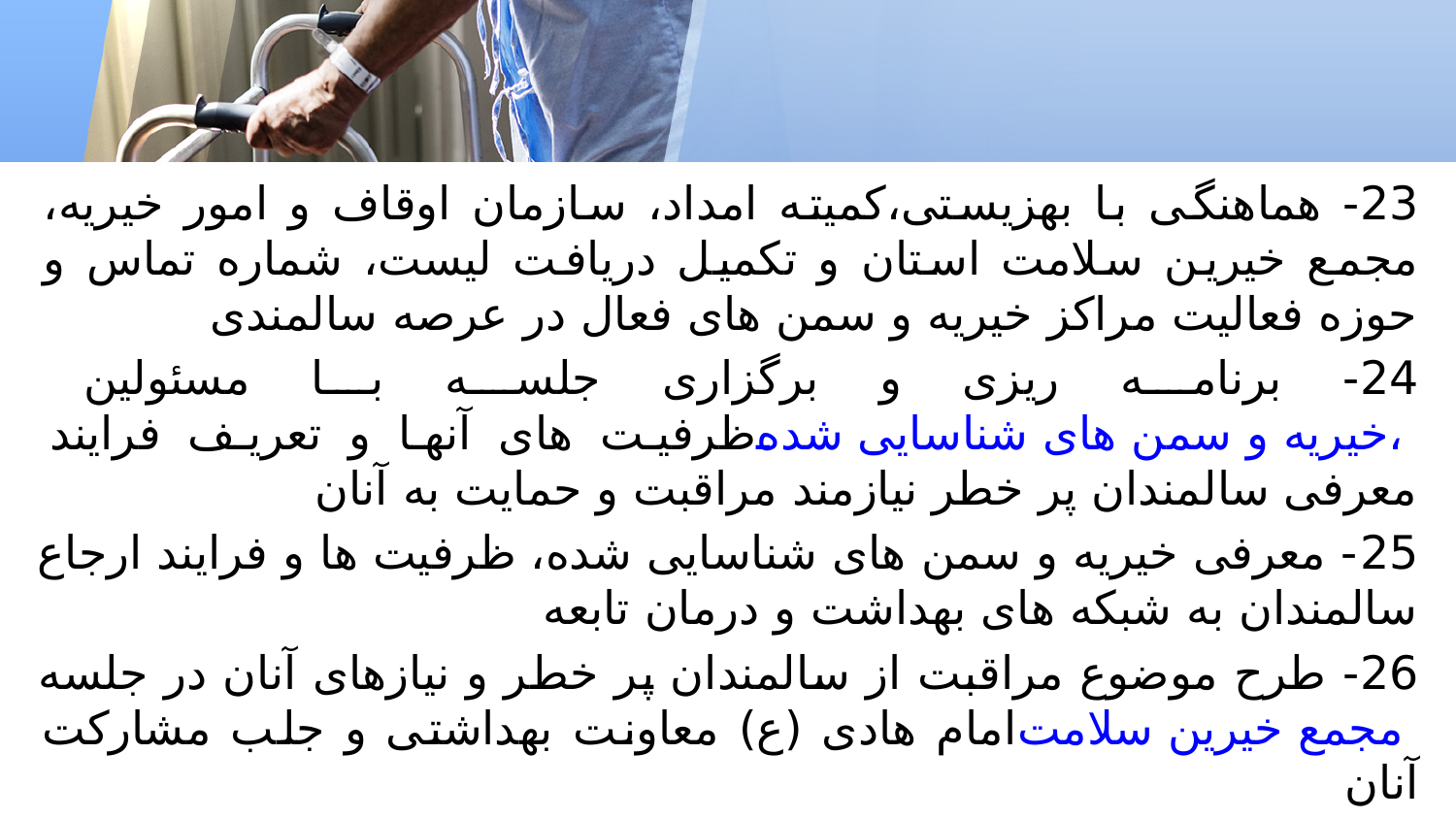

23- هماهنگی با بهزیستی،کمیته امداد، سازمان اوقاف و امور خیریه، مجمع خیرین سلامت استان و تکمیل دریافت لیست، شماره تماس و حوزه فعالیت مراکز خیریه و سمن های فعال در عرصه سالمندی
24- برنامه ریزی و برگزاری جلسه با مسئولین خیریه و سمن های شناسایی شده، ظرفیت های آنها و تعریف فرایند معرفی سالمندان پر خطر نیازمند مراقبت و حمایت به آنان
25- معرفی خیریه و سمن های شناسایی شده، ظرفیت ها و فرایند ارجاع سالمندان به شبکه های بهداشت و درمان تابعه
26- طرح موضوع مراقبت از سالمندان پر خطر و نیازهای آنان در جلسه مجمع خیرین سلامت امام هادی (ع) معاونت بهداشتی و جلب مشارکت آنان